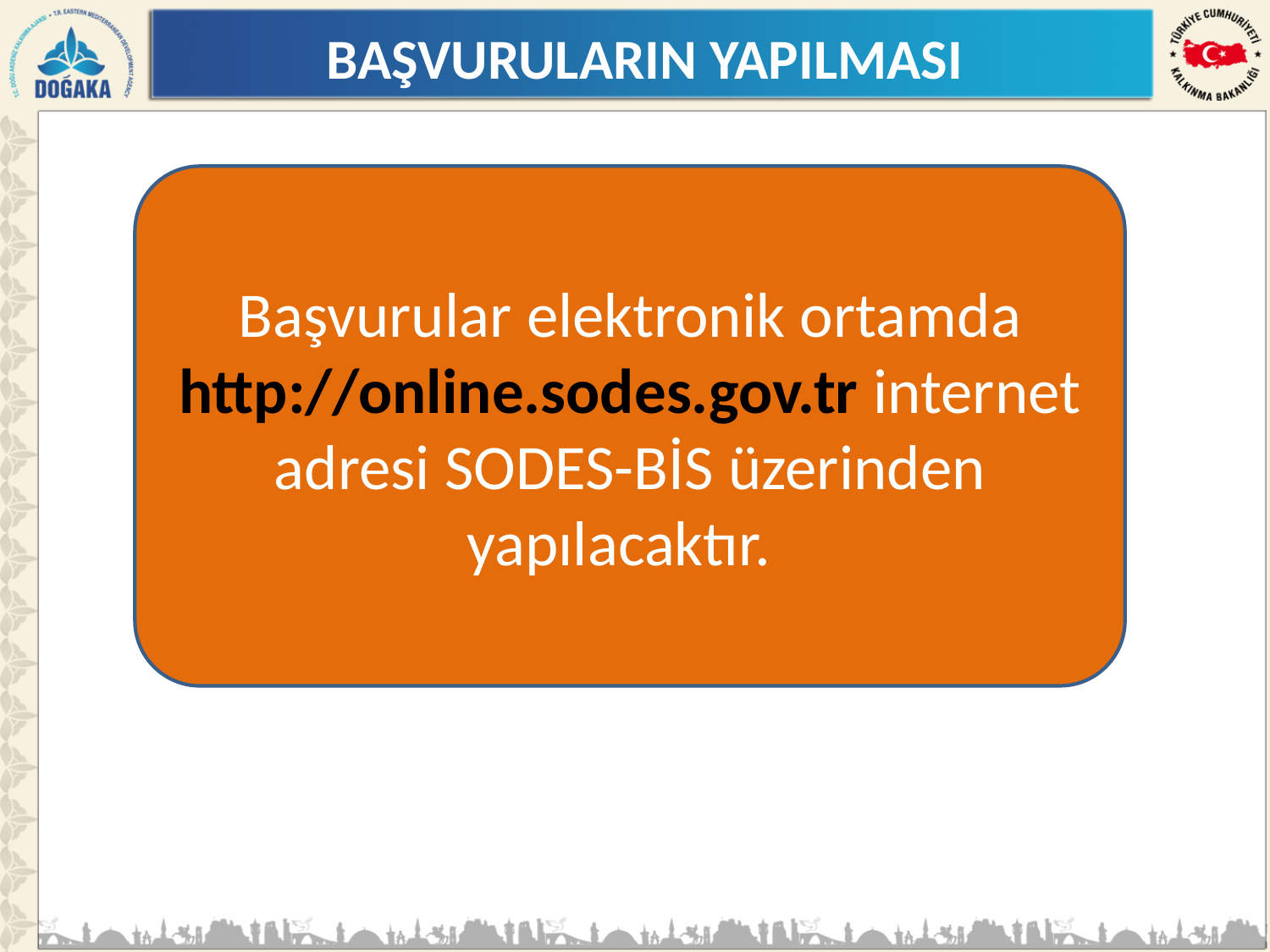

# BAŞVURULARIN YAPILMASI
Başvurular elektronik ortamda http://online.sodes.gov.tr internet adresi SODES-BİS üzerinden yapılacaktır.